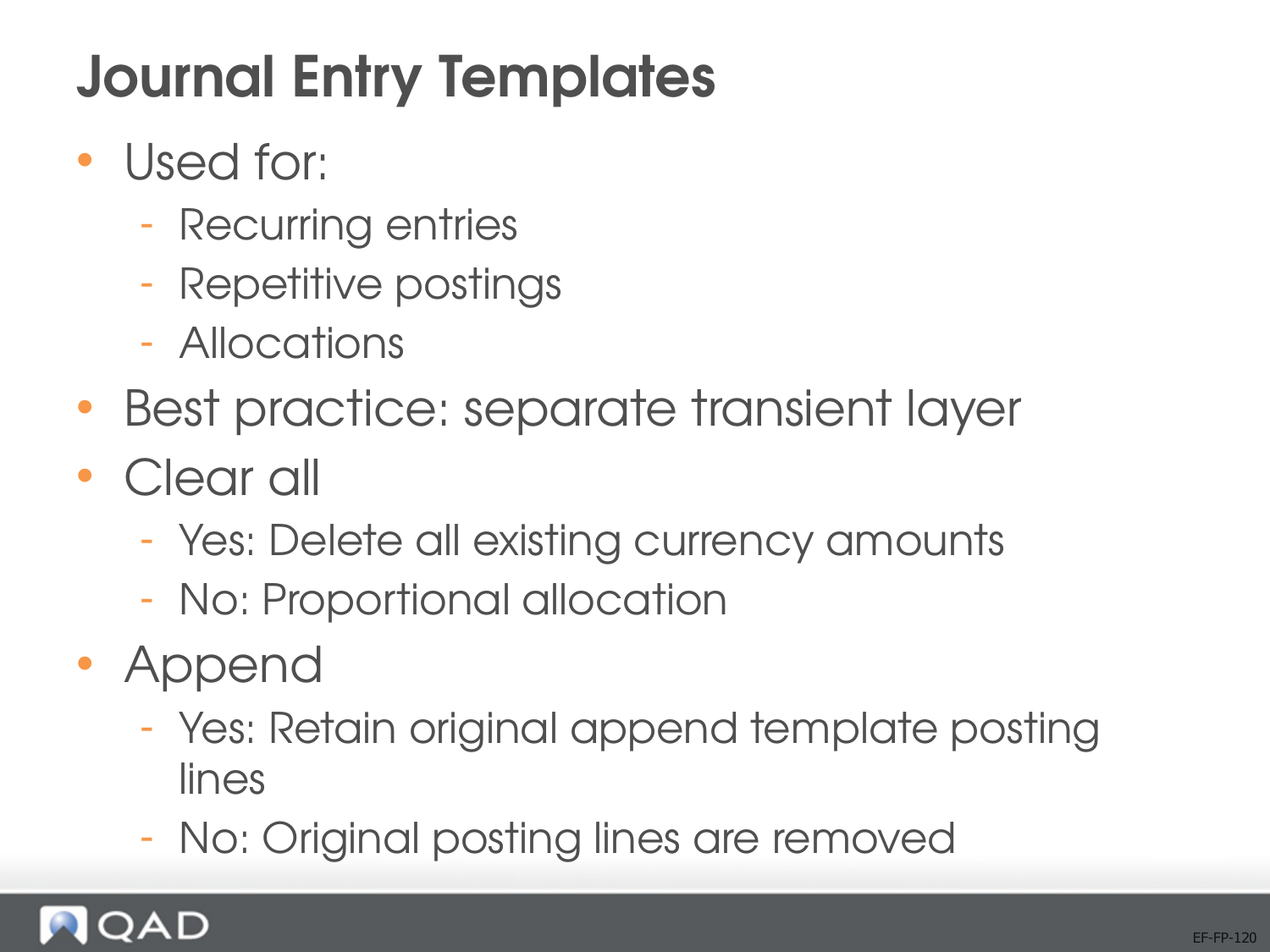

# Journal Entry Templates
Used for:
Recurring entries
Repetitive postings
Allocations
Best practice: separate transient layer
Clear all
Yes: Delete all existing currency amounts
No: Proportional allocation
Append
Yes: Retain original append template posting lines
No: Original posting lines are removed
EF-FP-120